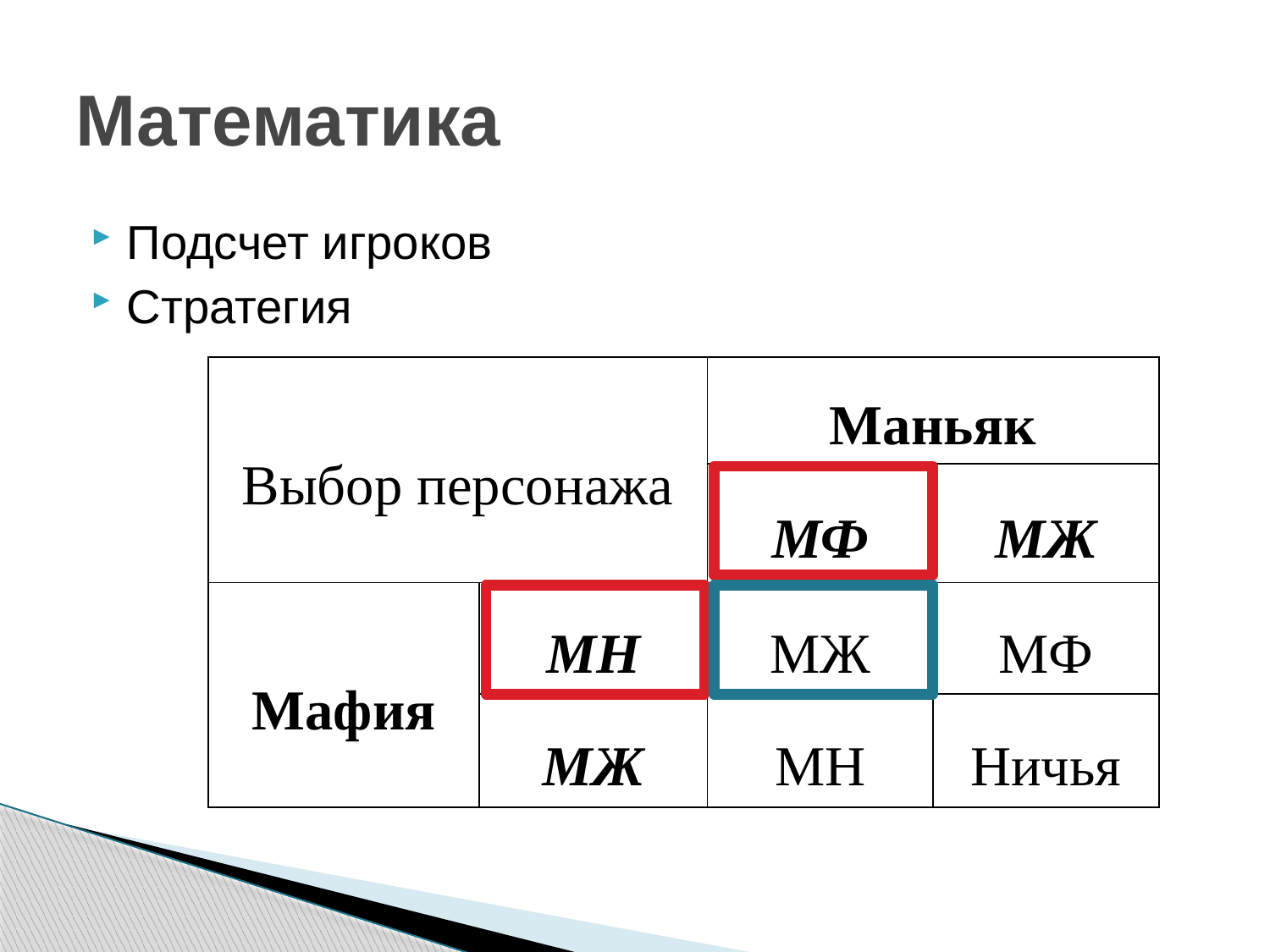

# Математика
Подсчет игроков
Стратегия
| Выбор персонажа |  | Маньяк |  |
| --- | --- | --- | --- |
|  |  | МФ | МЖ |
| Мафия | МН | МЖ | МФ |
|  | МЖ | МН | Ничья |